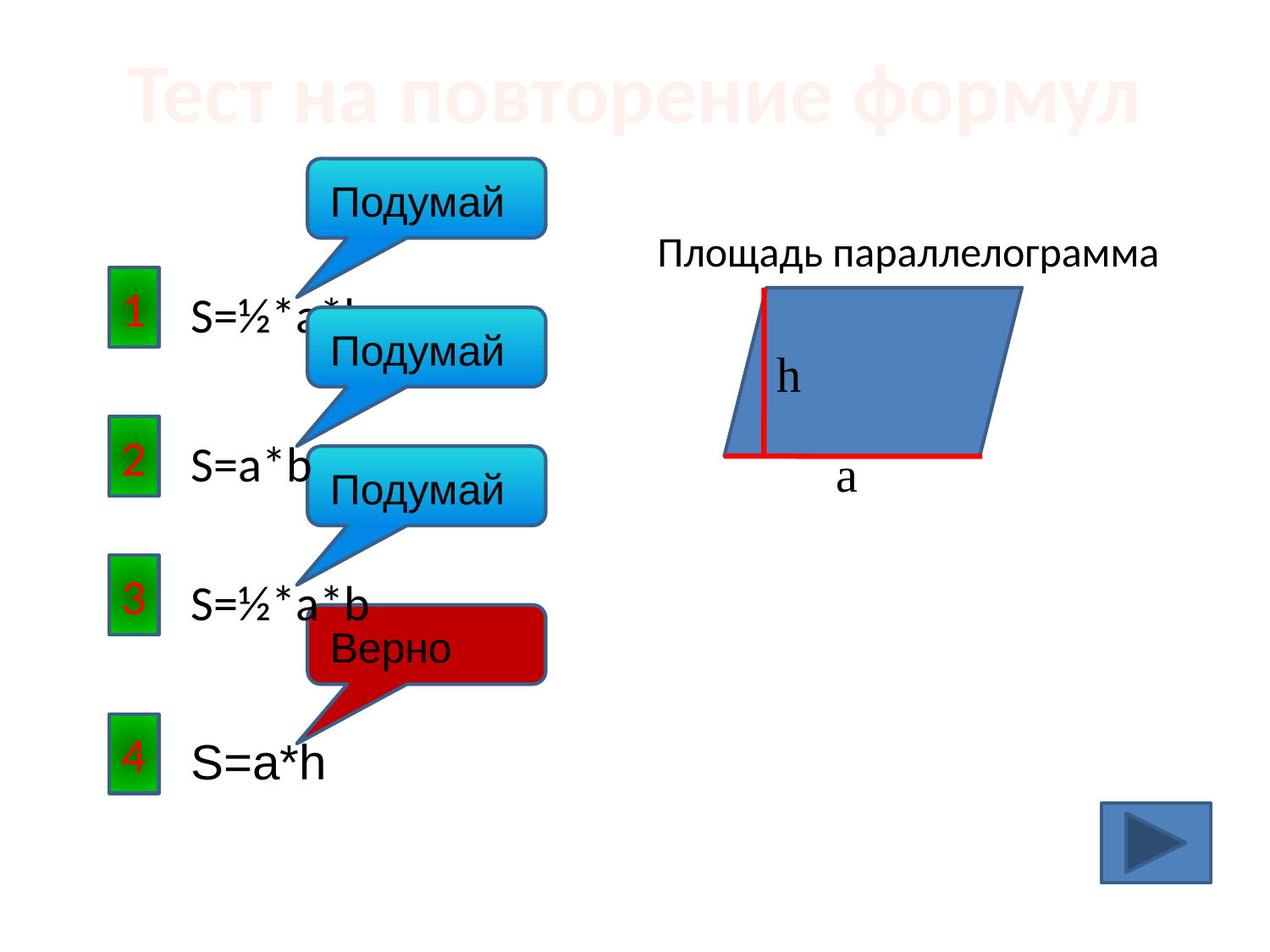

# Тест на повторение формул

Подумай
Площадь параллелограмма
1
S=½*a*h

Подумай
h
2
S=a*b
a

Подумай
3
S=½*a*b

Верно
4
S=a*h